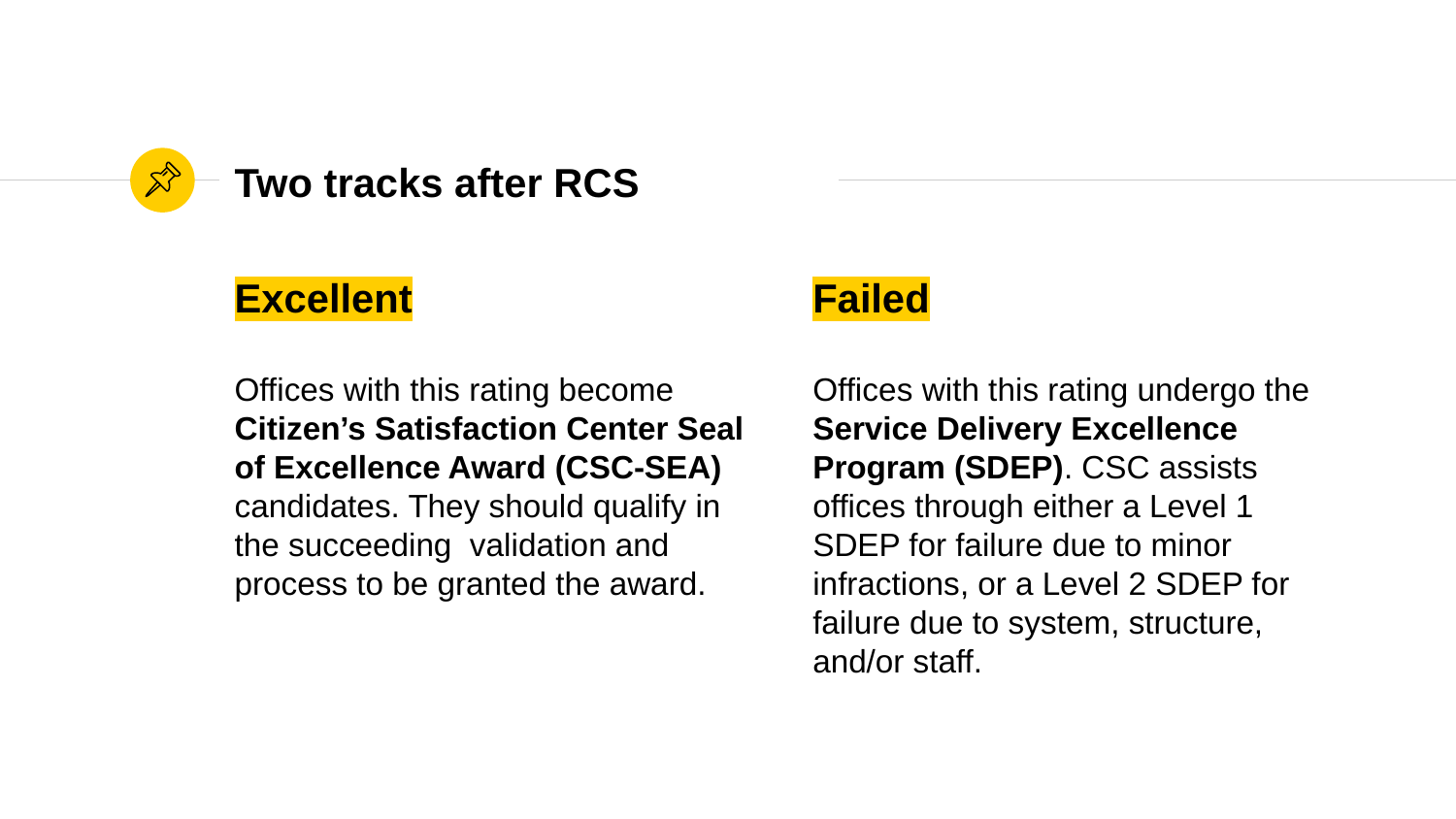

# Two tracks after RCS

Excellent

Offices with this rating become Citizen’s Satisfaction Center Seal of Excellence Award (CSC-SEA) candidates. They should qualify in the succeeding  validation and process to be granted the award.
Failed

Offices with this rating undergo the Service Delivery Excellence Program (SDEP). CSC assists offices through either a Level 1 SDEP for failure due to minor infractions, or a Level 2 SDEP for failure due to system, structure, and/or staff.